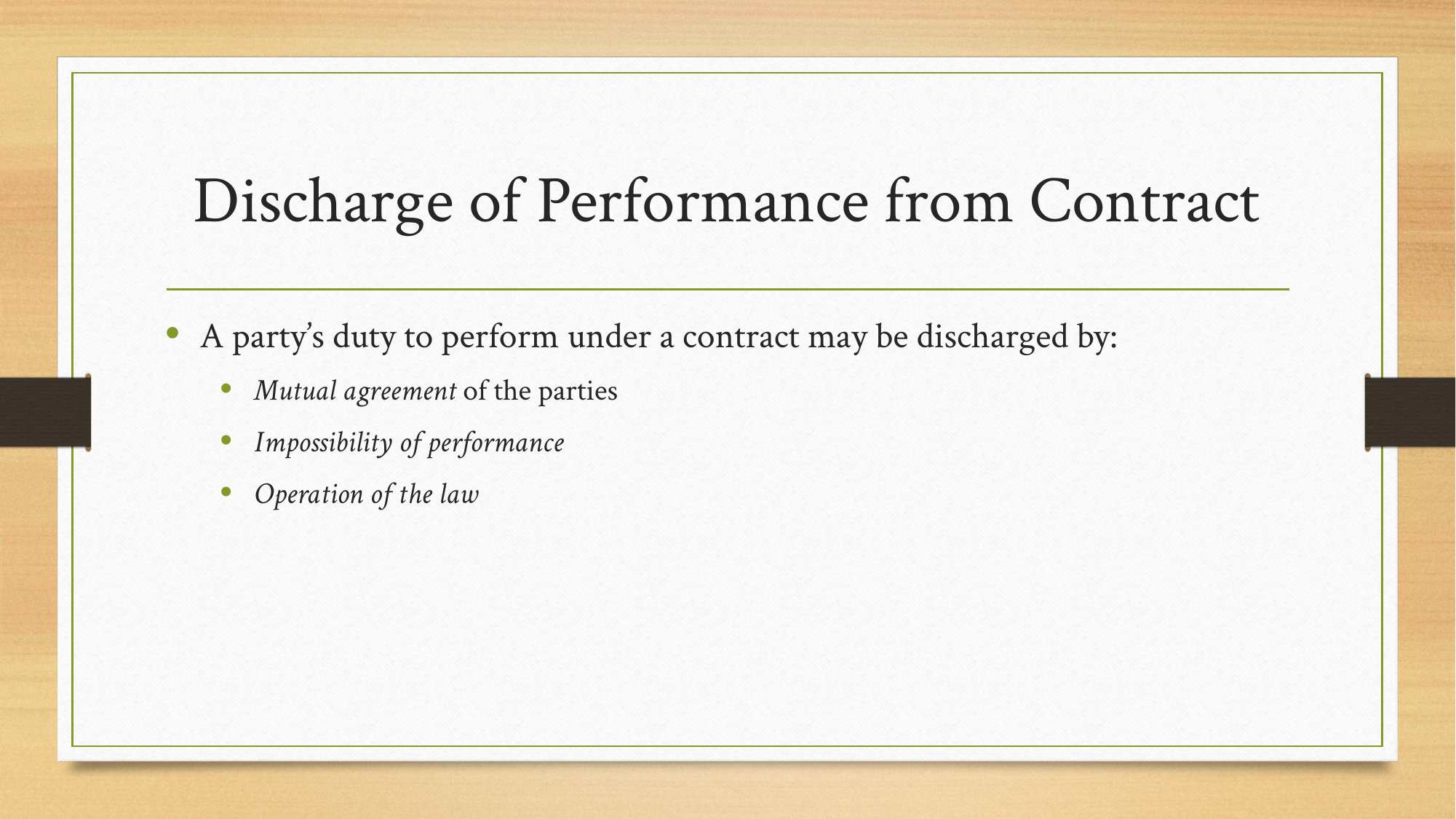

# Discharge of Performance from Contract
A party’s duty to perform under a contract may be discharged by:
Mutual agreement of the parties
Impossibility of performance
Operation of the law